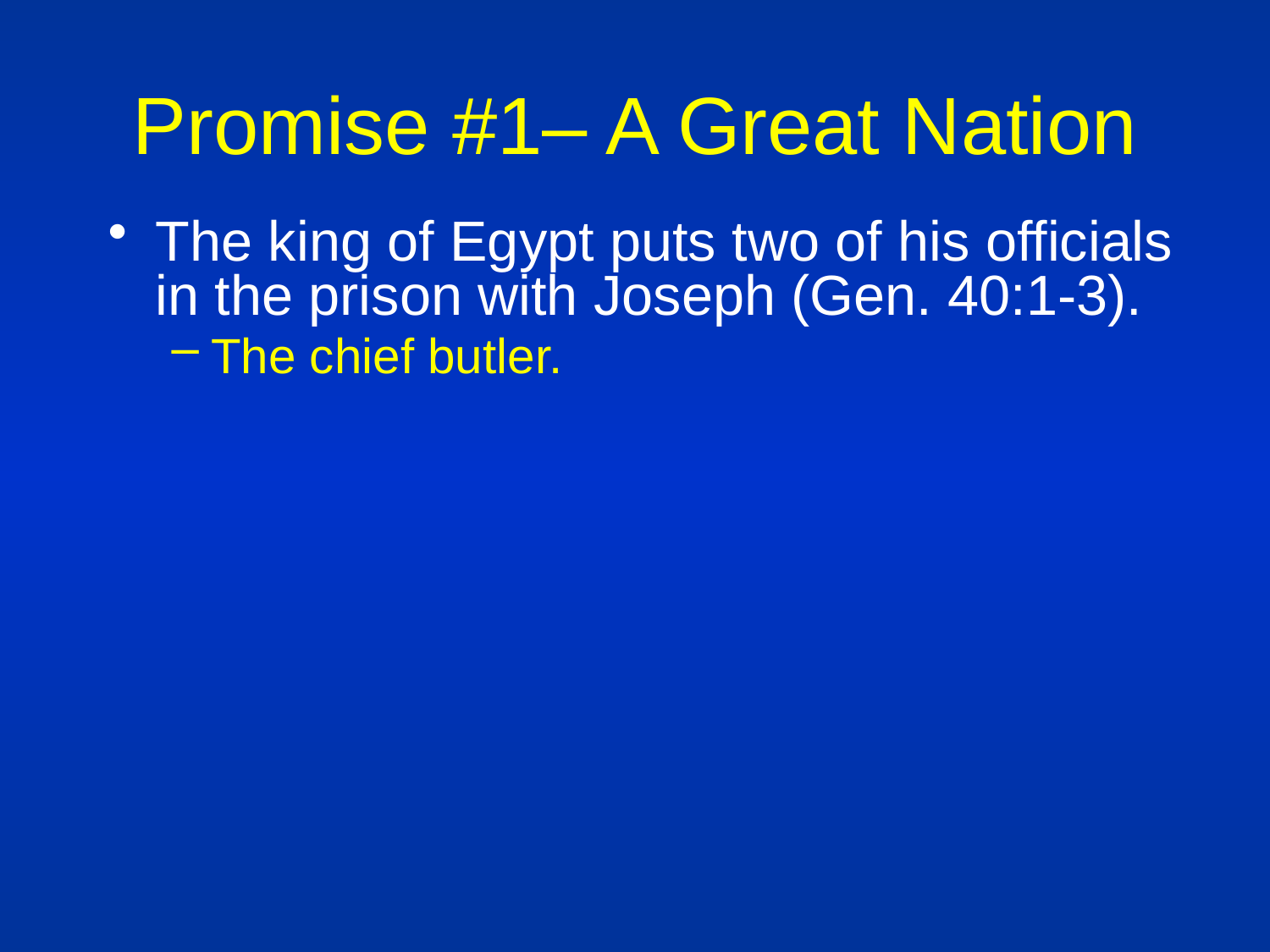

# Promise #1– A Great Nation
The king of Egypt puts two of his officials in the prison with Joseph (Gen. 40:1-3).
The chief butler.